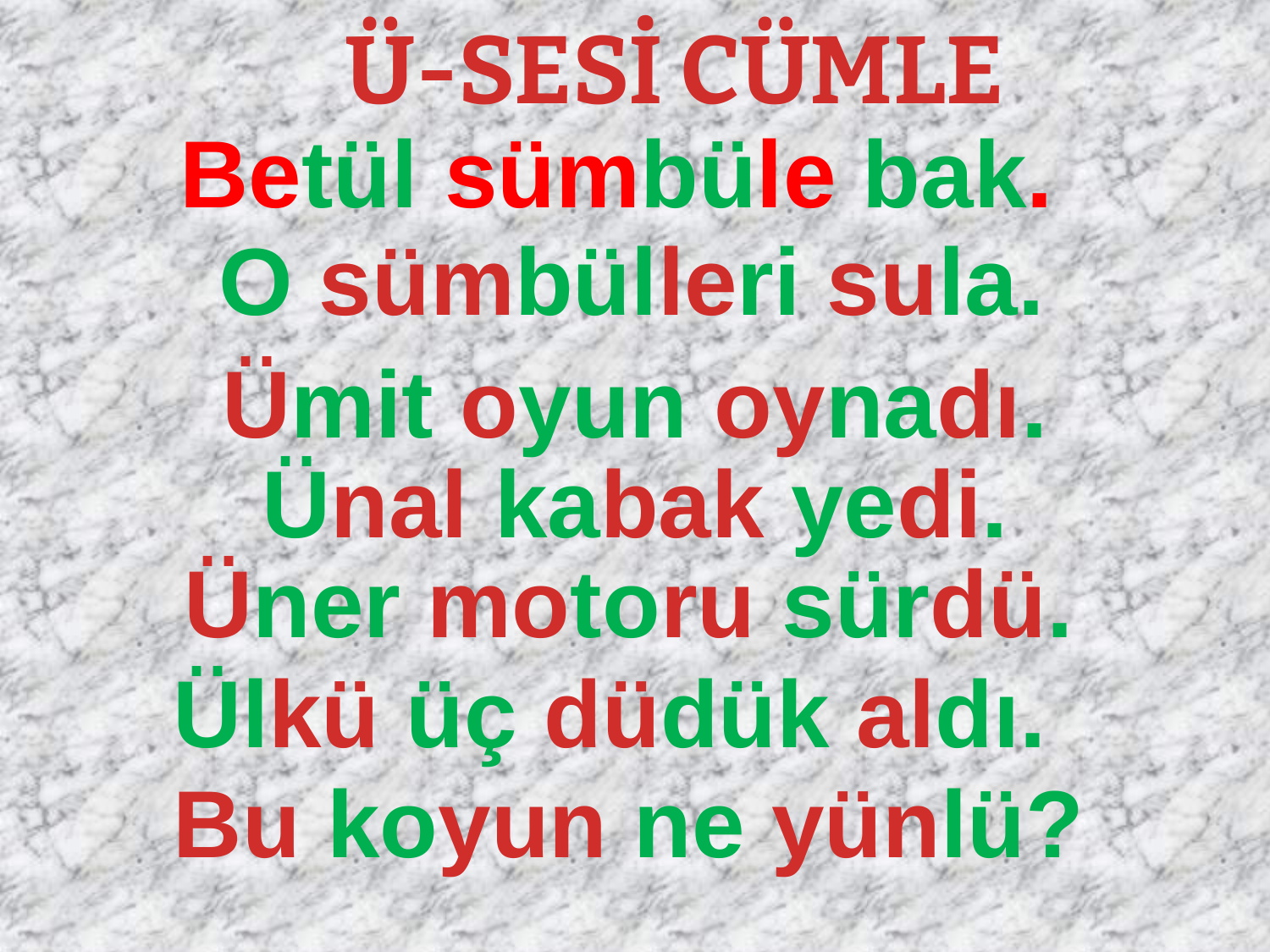

Ü-SESİ CÜMLE
Betül sümbüle bak.
O sümbülleri sula.
Ümit oyun oynadı.
Ünal kabak yedi.
Üner motoru sürdü.
Ülkü üç düdük aldı.
Bu koyun ne yünlü?